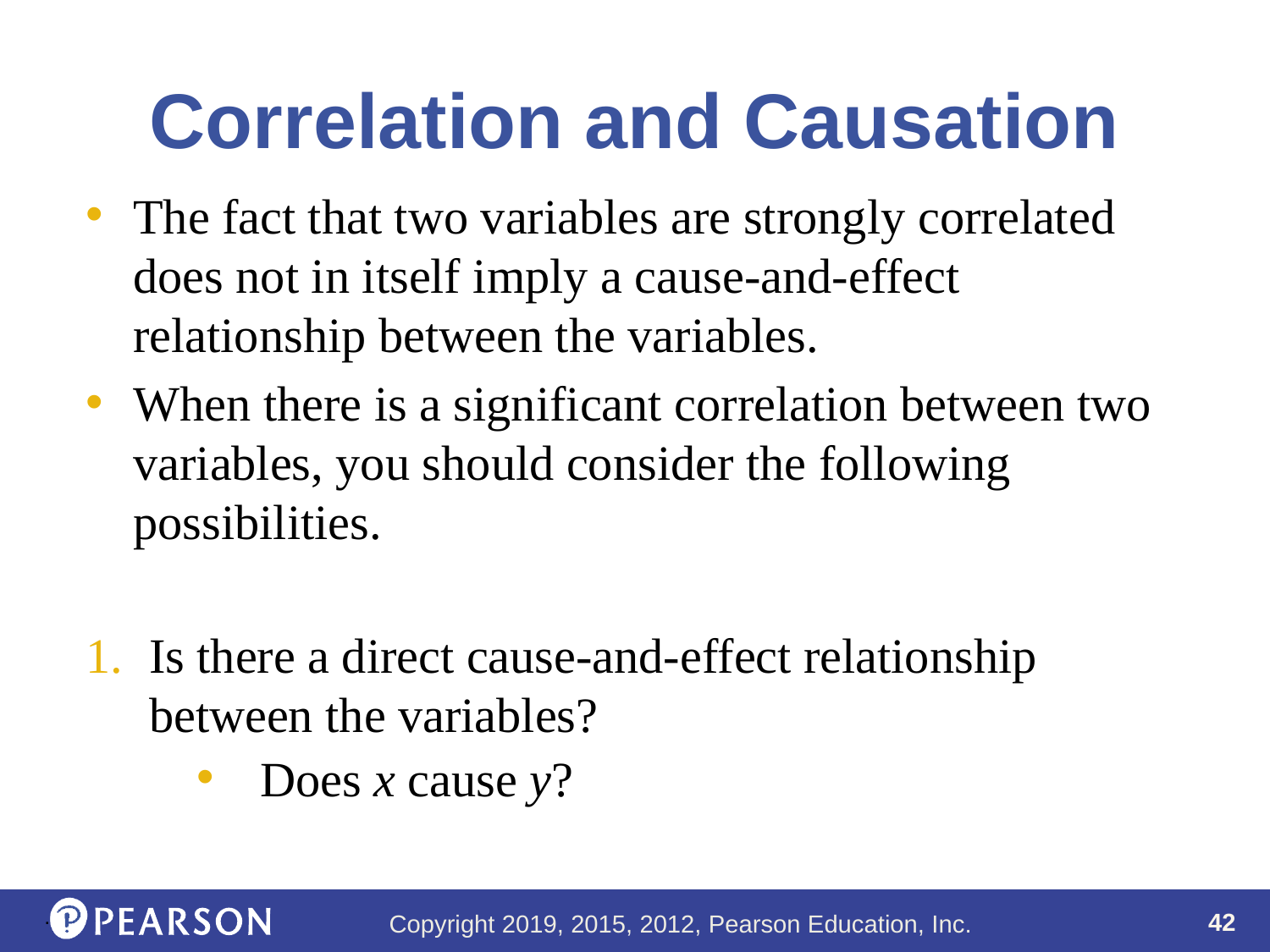

# Correlation and Causation
The fact that two variables are strongly correlated does not in itself imply a cause-and-effect relationship between the variables.
When there is a significant correlation between two variables, you should consider the following possibilities.

Is there a direct cause-and-effect relationship between the variables?
Does x cause y?
.